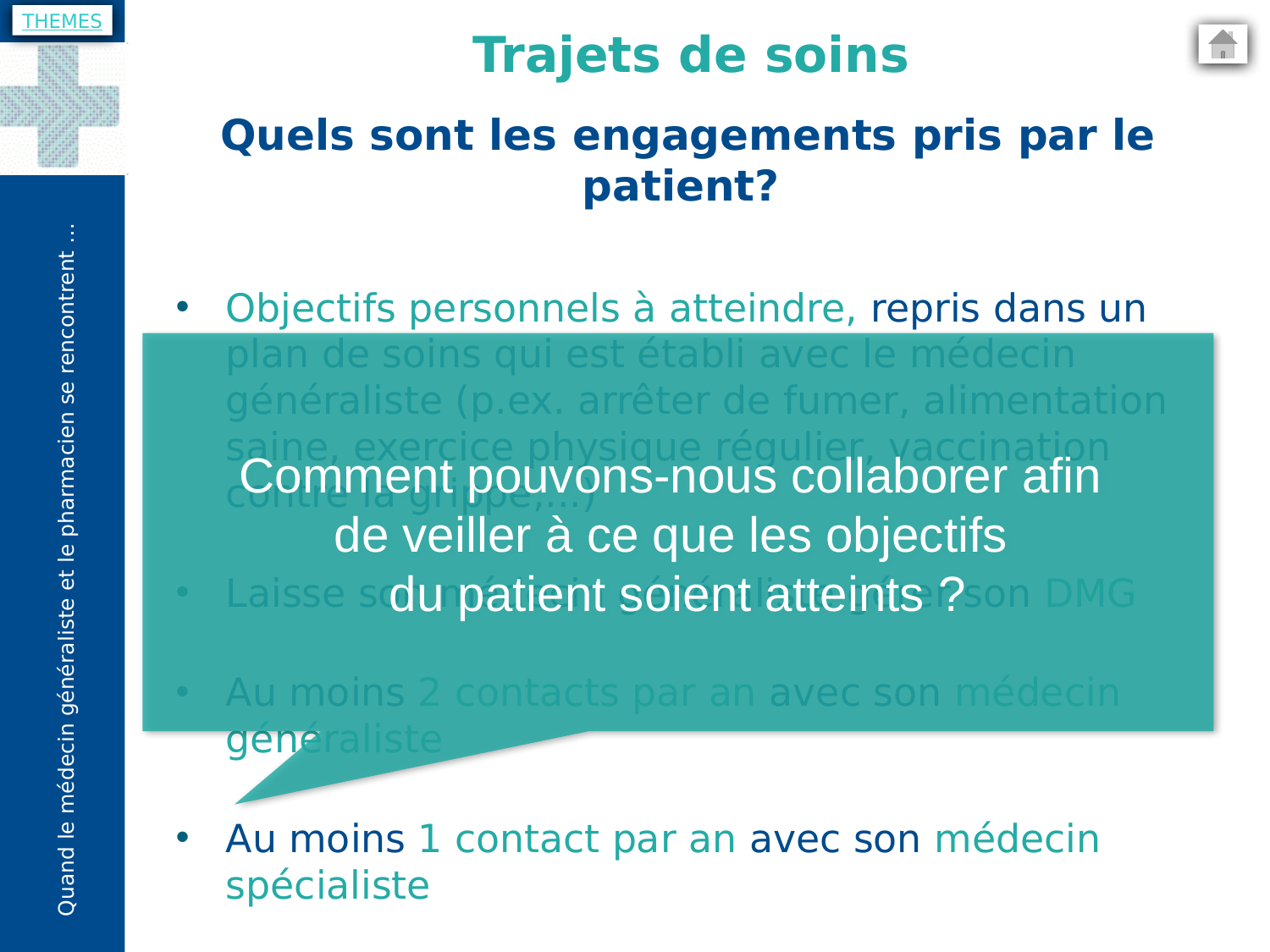

THEMES
Trajets de soins

Quels sont les engagements pris par le patient?
Objectifs personnels à atteindre, repris dans un plan de soins qui est établi avec le médecin généraliste (p.ex. arrêter de fumer, alimentation saine, exercice physique régulier, vaccination contre la grippe,...)
Laisse son médecin généraliste gérer son DMG
Au moins 2 contacts par an avec son médecin généraliste
Au moins 1 contact par an avec son médecin spécialiste
Comment pouvons-nous collaborer afin
de veiller à ce que les objectifs
du patient soient atteints ?